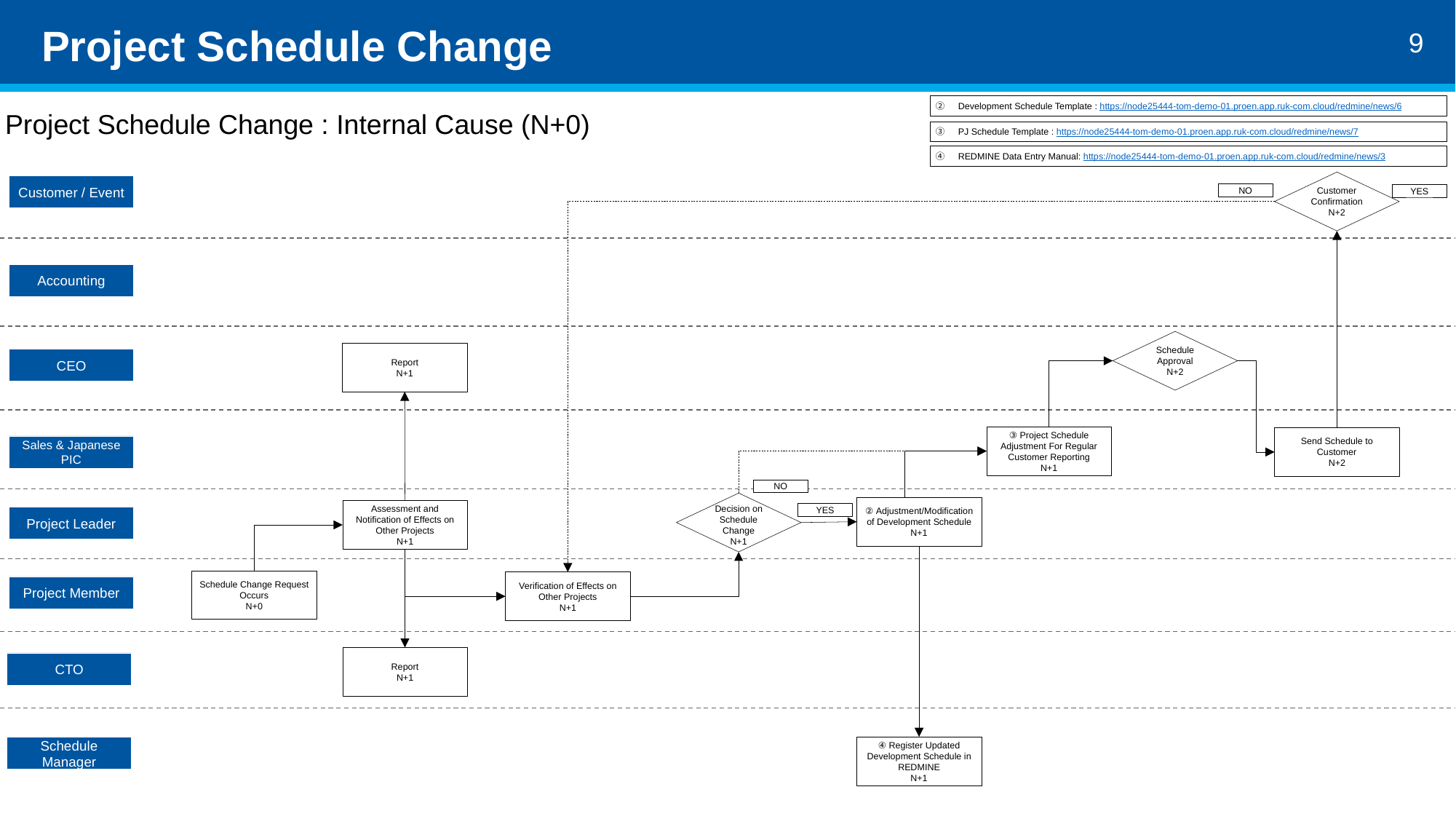

# Project Schedule Change
②　Development Schedule Template : https://node25444-tom-demo-01.proen.app.ruk-com.cloud/redmine/news/6
Project Schedule Change : Internal Cause (N+0)

③　PJ Schedule Template : https://node25444-tom-demo-01.proen.app.ruk-com.cloud/redmine/news/7
④　REDMINE Data Entry Manual: https://node25444-tom-demo-01.proen.app.ruk-com.cloud/redmine/news/3
Customer Confirmation
N+2
Customer / Event
NO
YES
Accounting
Schedule Approval
N+2
Report
N+1
CEO
③ Project Schedule Adjustment For Regular Customer Reporting
N+1
Send Schedule to Customer
N+2
Sales & Japanese PIC
NO
Decision on Schedule Change
N+1
② Adjustment/Modification of Development Schedule
N+1
Assessment and Notification of Effects on Other Projects
N+1
YES
Project Leader
Schedule Change Request Occurs
N+0
Verification of Effects on Other Projects
N+1
Project Member
Report
N+1
CTO
④ Register Updated Development Schedule in REDMINE
N+1
Schedule Manager